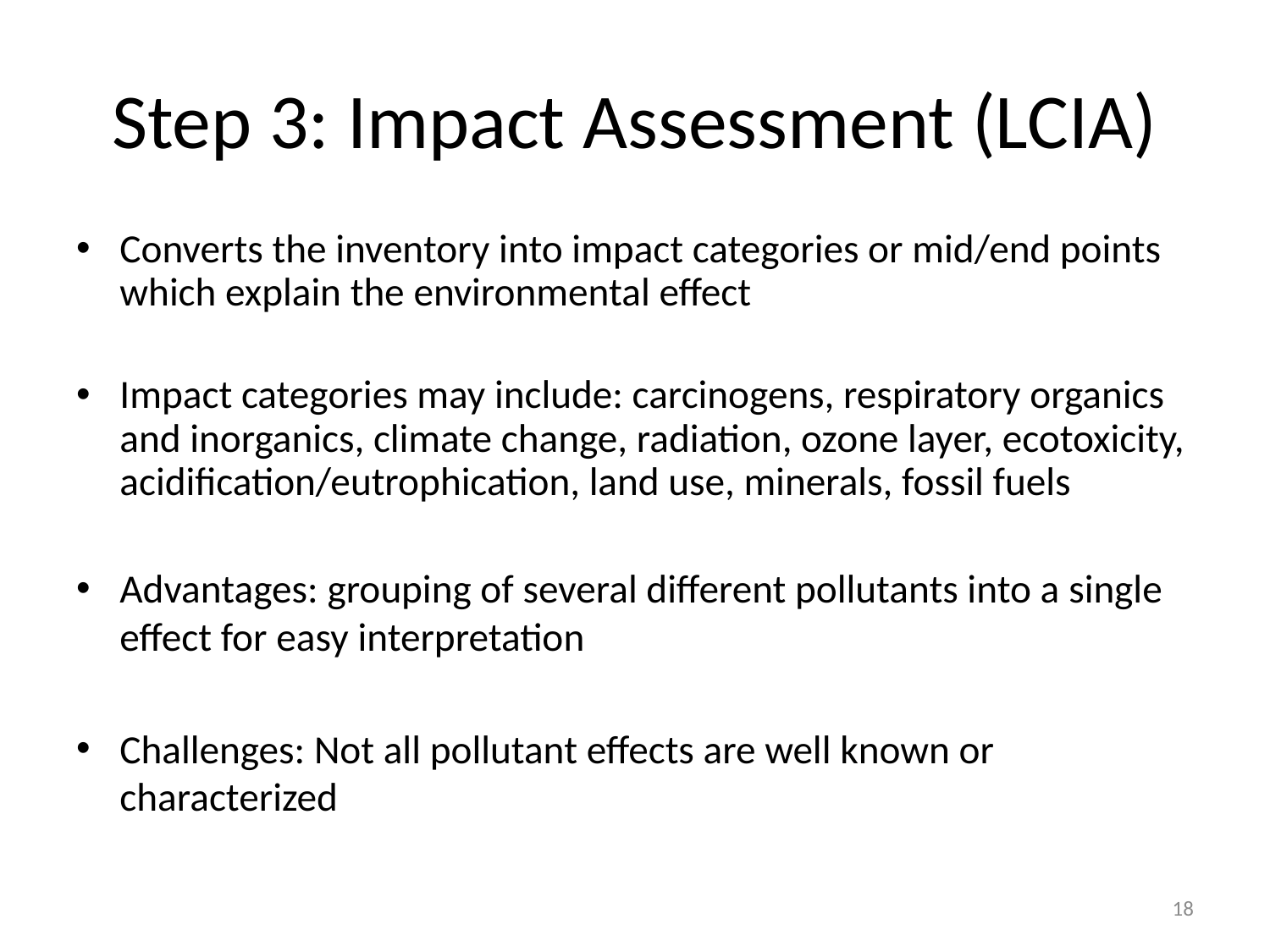

# Step 3: Impact Assessment (LCIA)
Converts the inventory into impact categories or mid/end points which explain the environmental effect

Impact categories may include: carcinogens, respiratory organics and inorganics, climate change, radiation, ozone layer, ecotoxicity, acidification/eutrophication, land use, minerals, fossil fuels

Advantages: grouping of several different pollutants into a single effect for easy interpretation

Challenges: Not all pollutant effects are well known or characterized
18